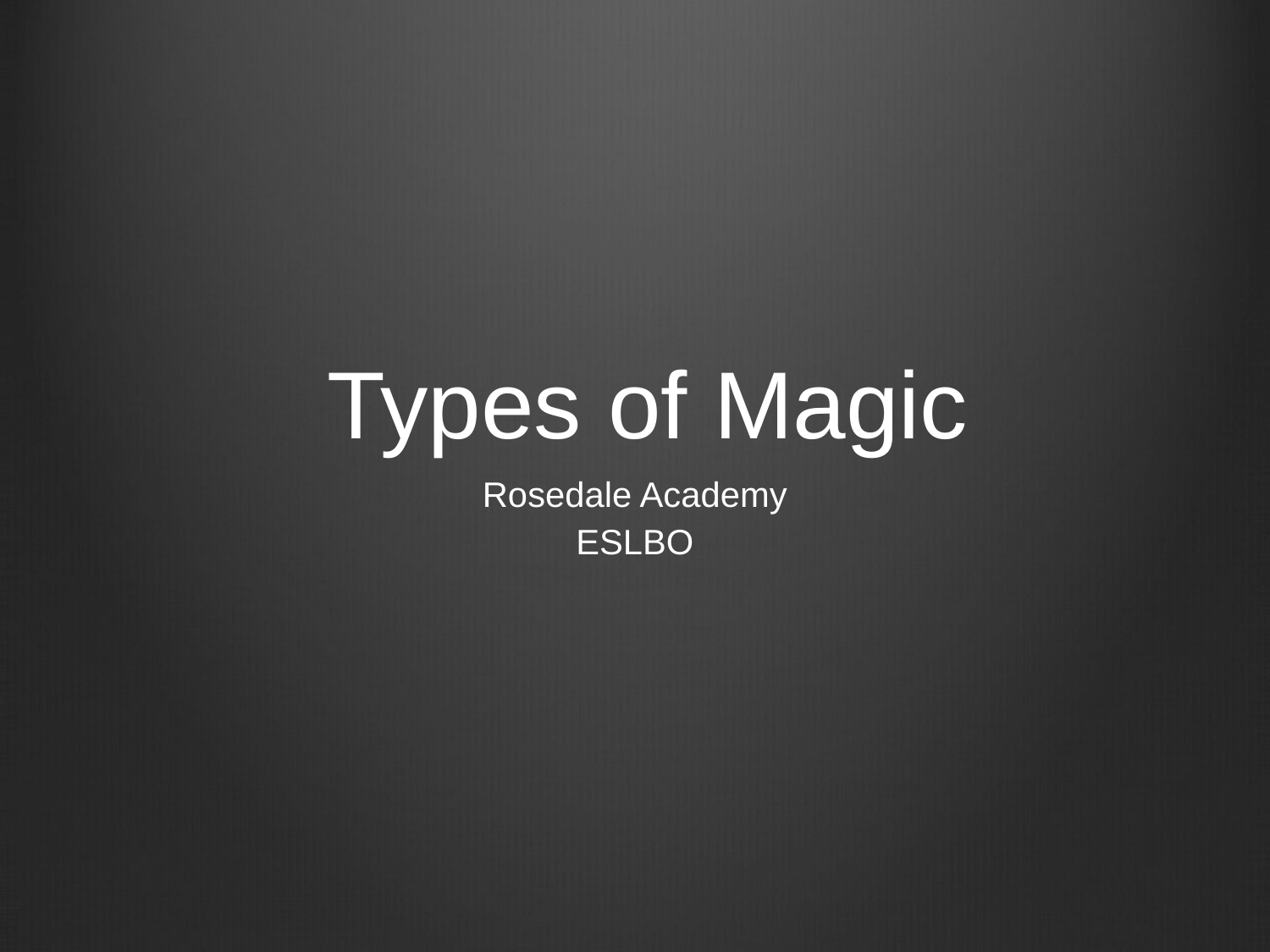

# Types of Magic
Rosedale Academy
ESLBO